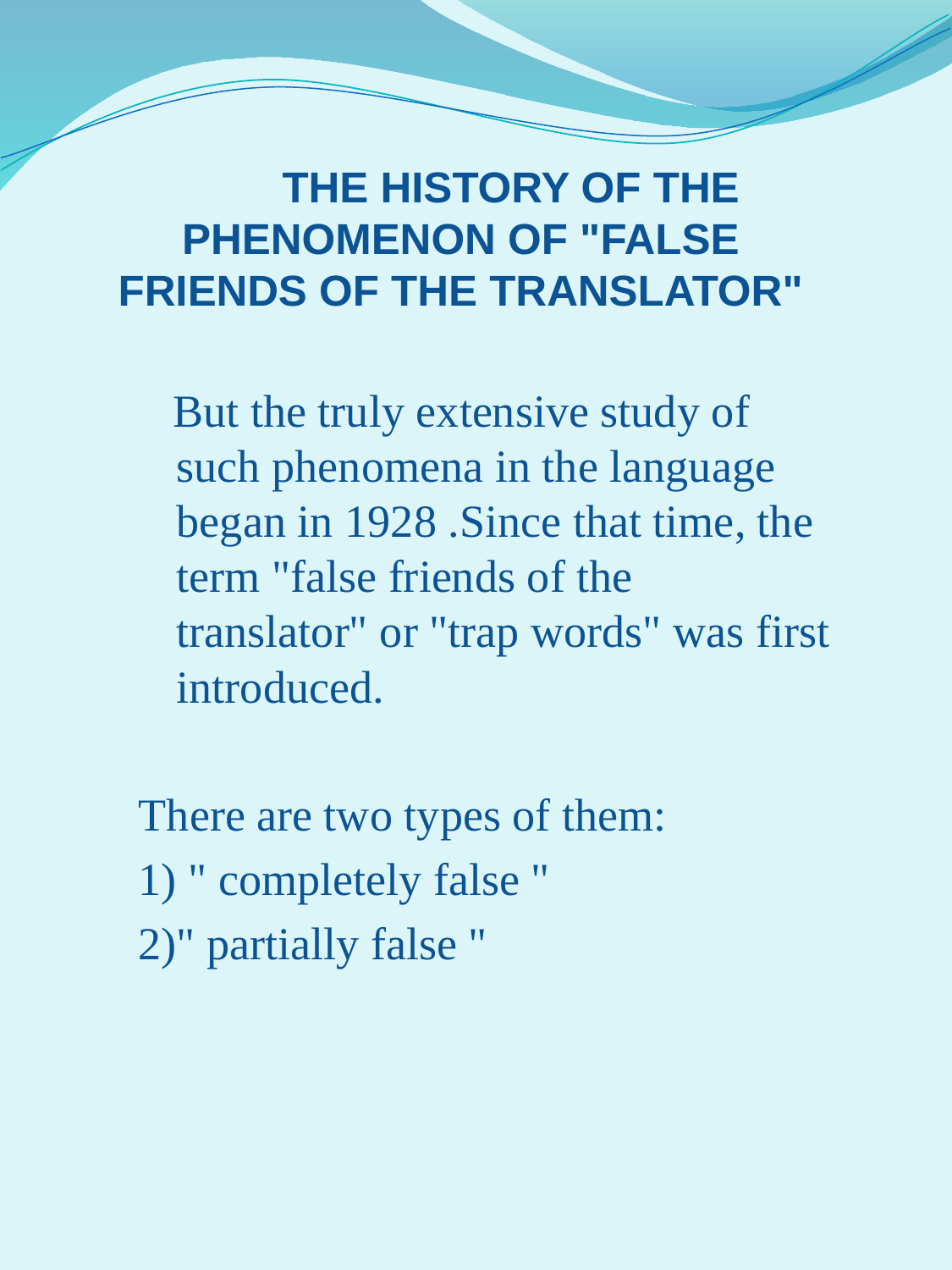

The history of the phenomenon of "false friends of the translator"
   But the truly extensive study of such phenomena in the language began in 1928 .Since that time, the term "false friends of the translator" or "trap words" was first introduced.

There are two types of them:
1) " completely false "
2)" partially false "